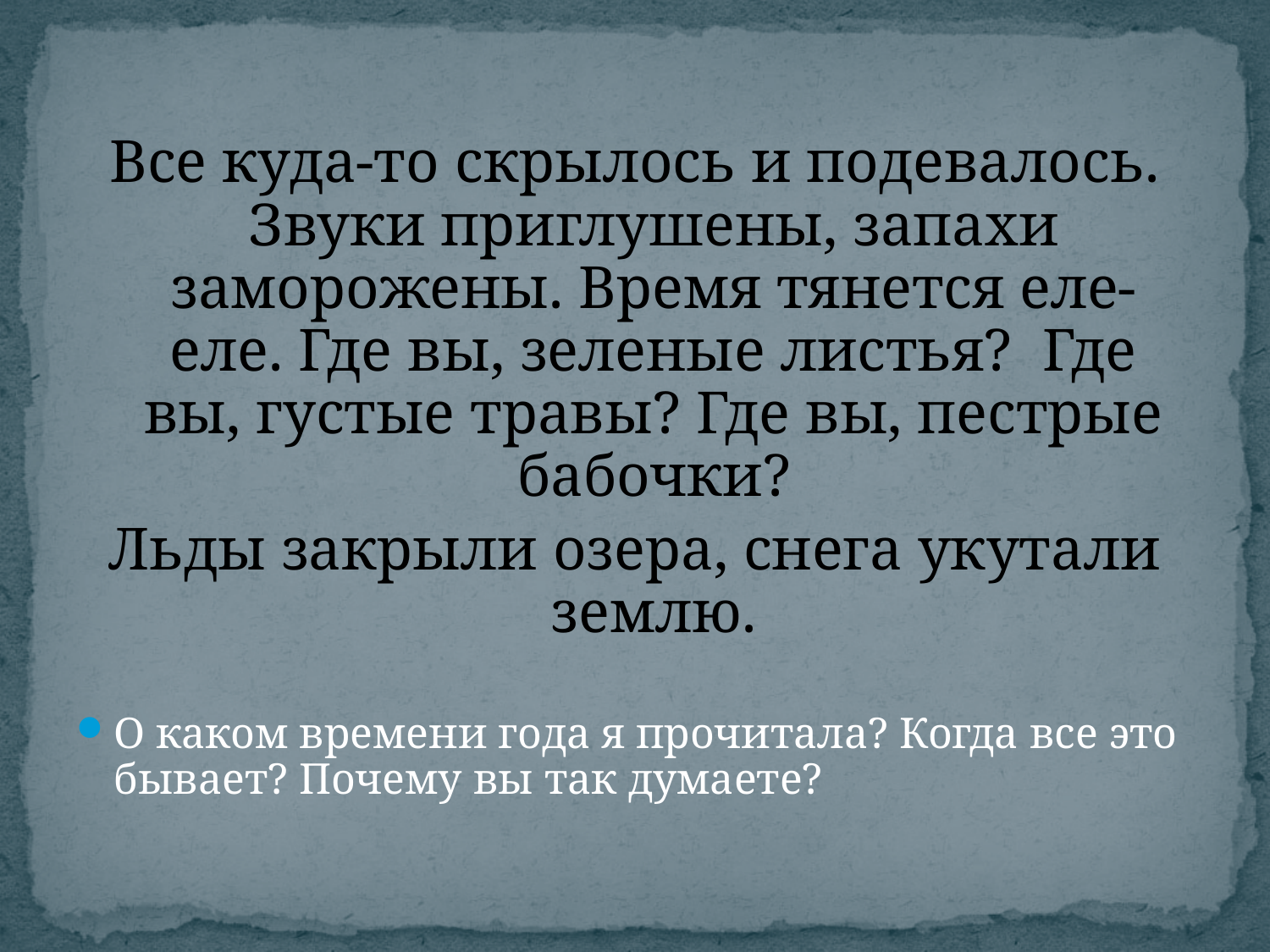

Все куда-то скрылось и подевалось. Звуки приглушены, запахи заморожены. Время тянется еле-еле. Где вы, зеленые листья?  Где вы, густые травы? Где вы, пестрые бабочки?
Льды закрыли озера, снега укутали землю.

О каком времени года я прочитала? Когда все это бывает? Почему вы так думаете?